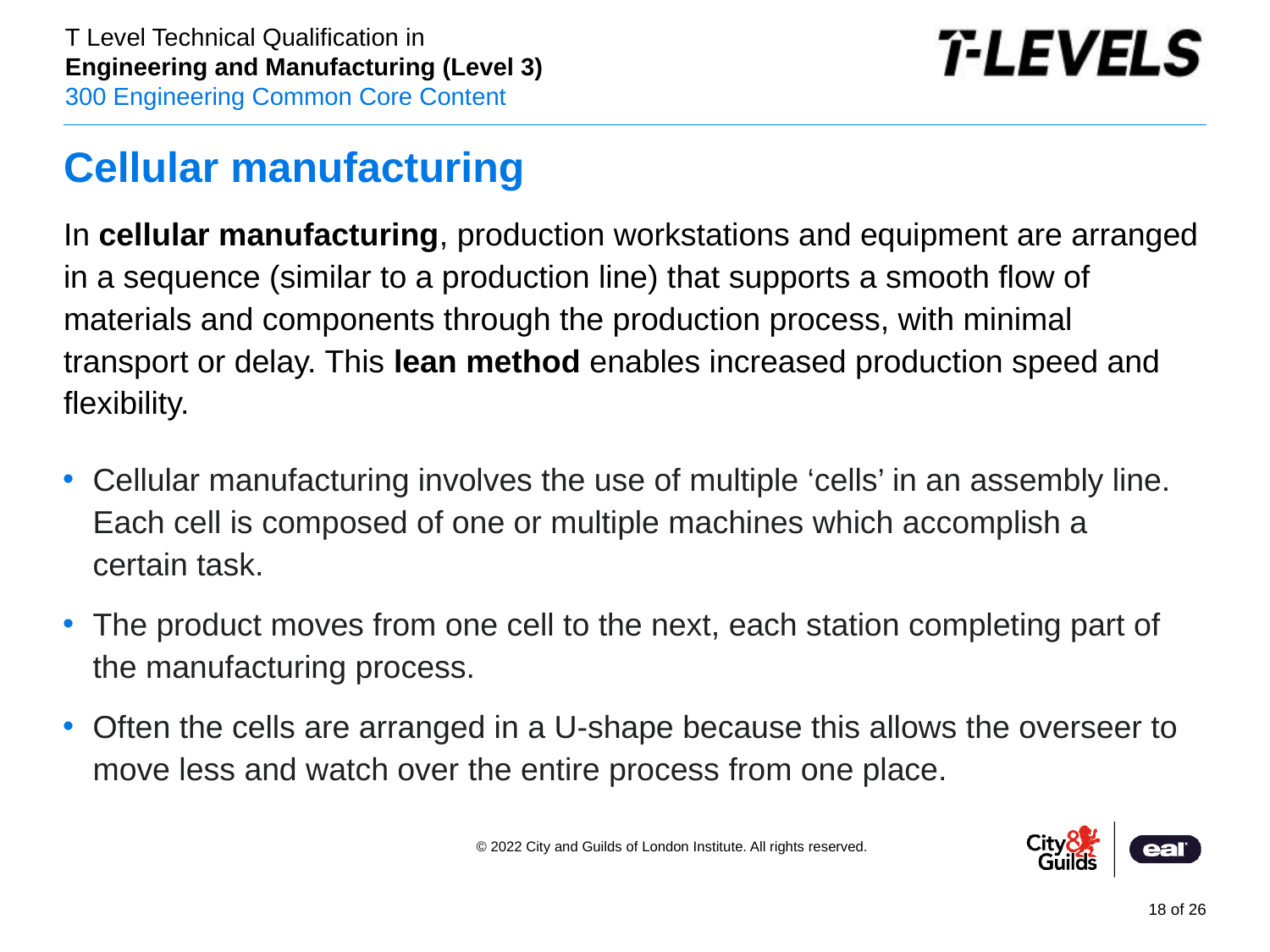

# Cellular manufacturing
In cellular manufacturing, production workstations and equipment are arranged in a sequence (similar to a production line) that supports a smooth flow of materials and components through the production process, with minimal transport or delay. This lean method enables increased production speed and flexibility.
Cellular manufacturing involves the use of multiple ‘cells’ in an assembly line. Each cell is composed of one or multiple machines which accomplish a certain task.
The product moves from one cell to the next, each station completing part of the manufacturing process.
Often the cells are arranged in a U-shape because this allows the overseer to move less and watch over the entire process from one place.